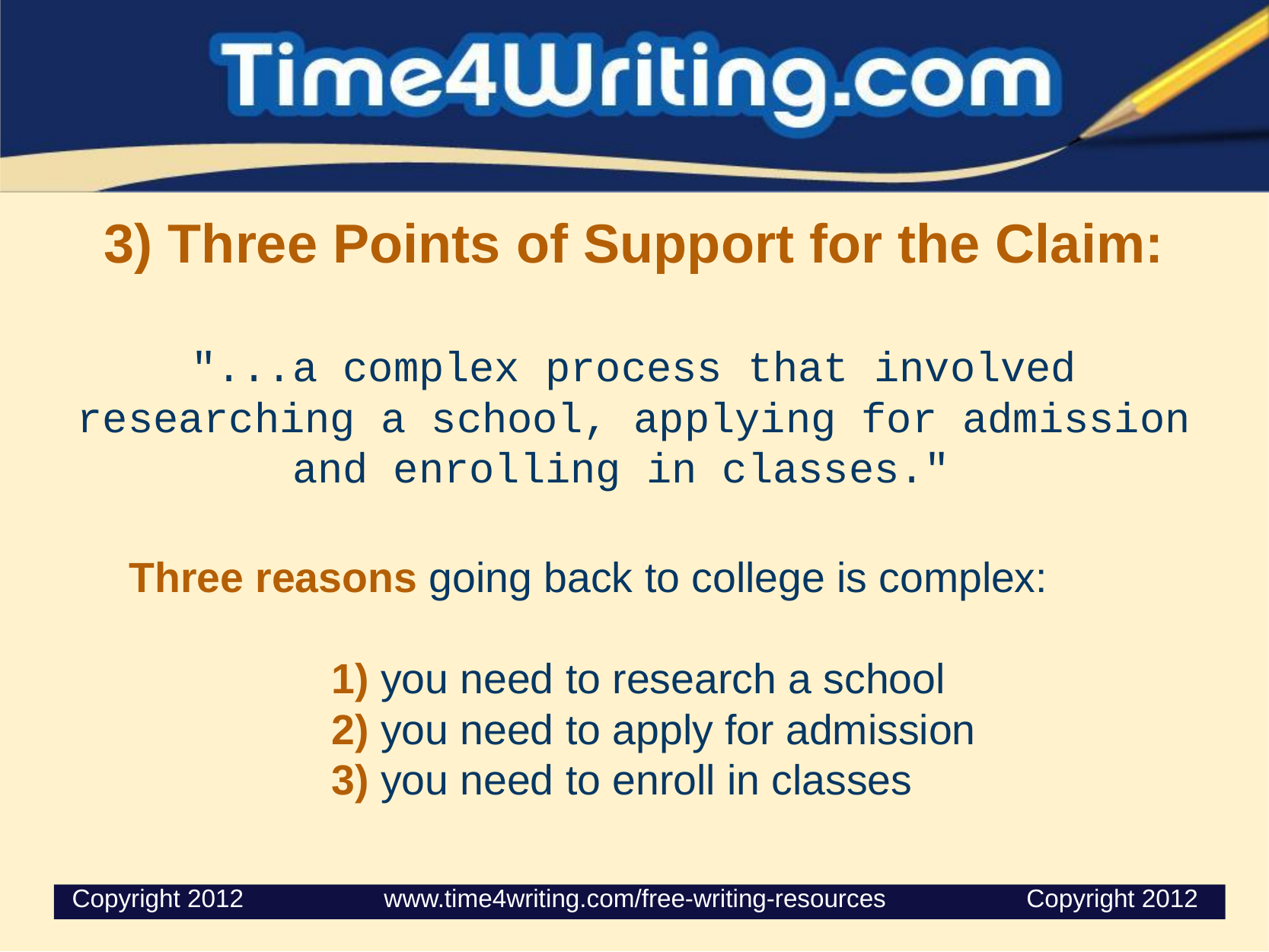

# 3) Three Points of Support for the Claim:

"...a complex process that involved researching a school, applying for admission and enrolling in classes."
   Three reasons going back to college is complex:

1) you need to research a school
2) you need to apply for admission
3) you need to enroll in classes

 Copyright 2012                    www.time4writing.com/free-writing-resources                    Copyright 2012